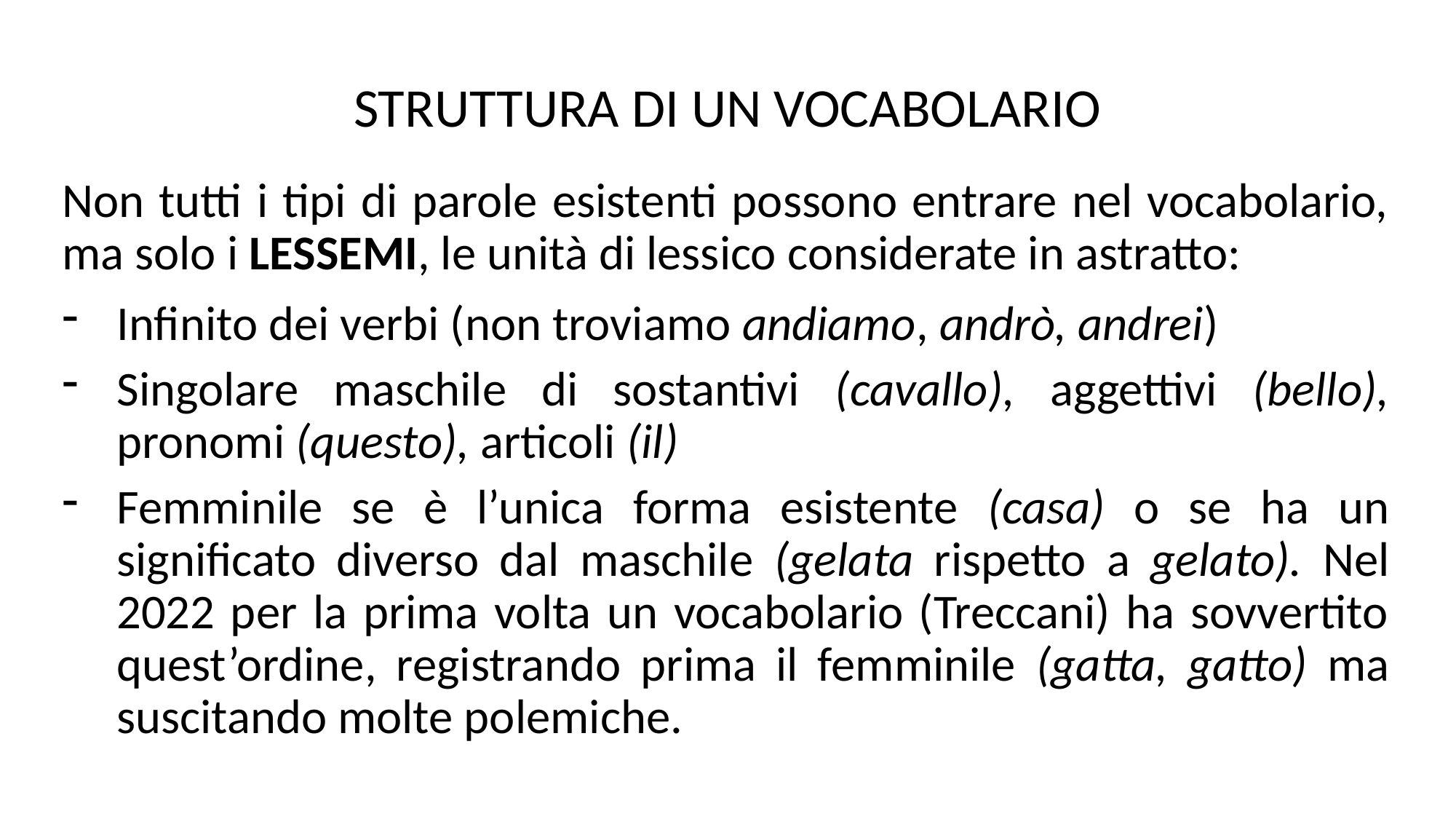

# STRUTTURA DI UN VOCABOLARIO
Non tutti i tipi di parole esistenti possono entrare nel vocabolario, ma solo i LESSEMI, le unità di lessico considerate in astratto:

Infinito dei verbi (non troviamo andiamo, andrò, andrei)

Singolare maschile di sostantivi (cavallo), aggettivi (bello), pronomi (questo), articoli (il)

Femminile se è l’unica forma esistente (casa) o se ha un significato diverso dal maschile (gelata rispetto a gelato). Nel 2022 per la prima volta un vocabolario (Treccani) ha sovvertito quest’ordine, registrando prima il femminile (gatta, gatto) ma suscitando molte polemiche.